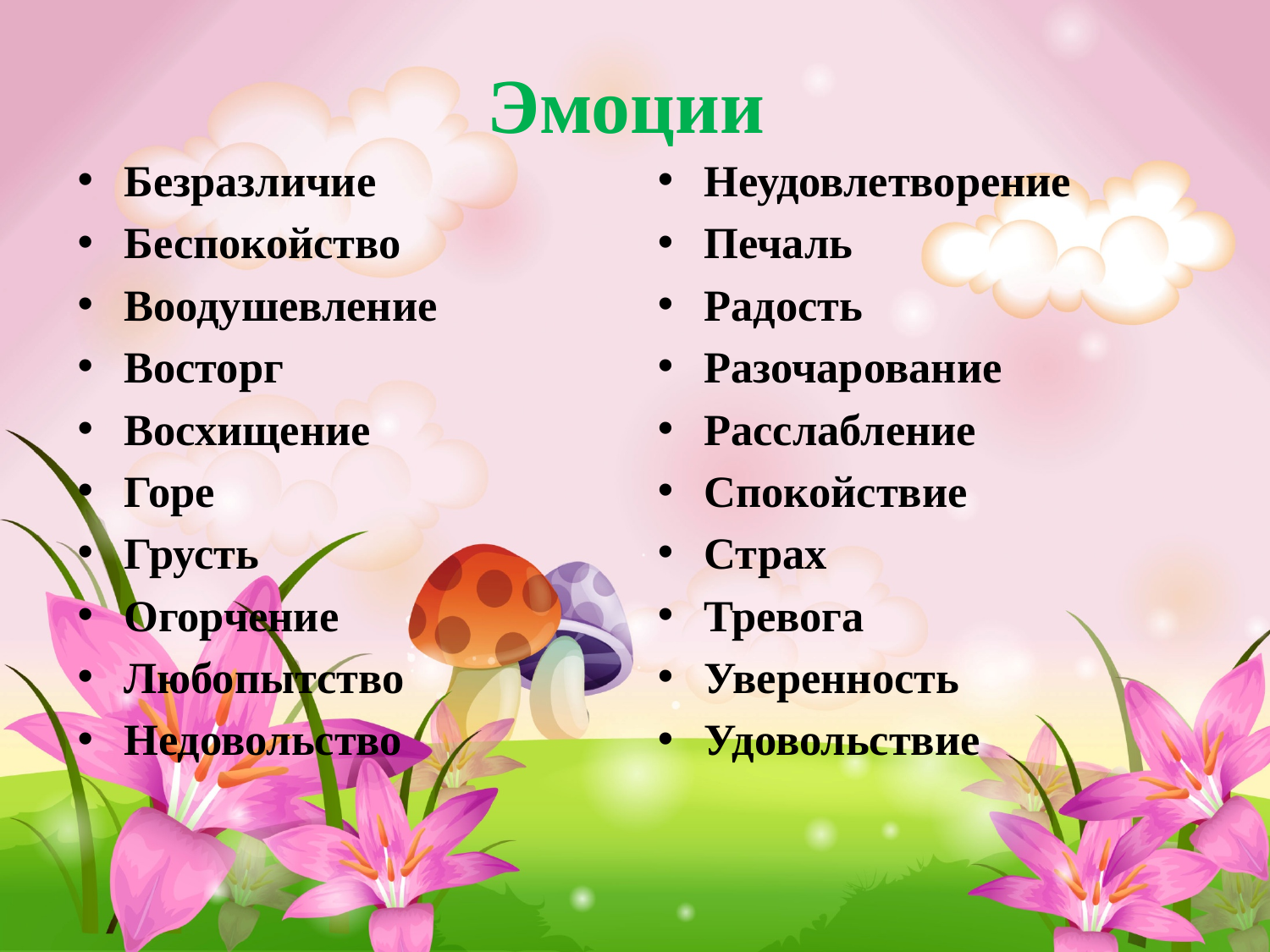

# Эмоции
Безразличие
Беспокойство
Воодушевление
Восторг
Восхищение
Горе
Грусть
Огорчение
Любопытство
Недовольство
Неудовлетворение
Печаль
Радость
Разочарование
Расслабление
Спокойствие
Страх
Тревога
Уверенность
Удовольствие